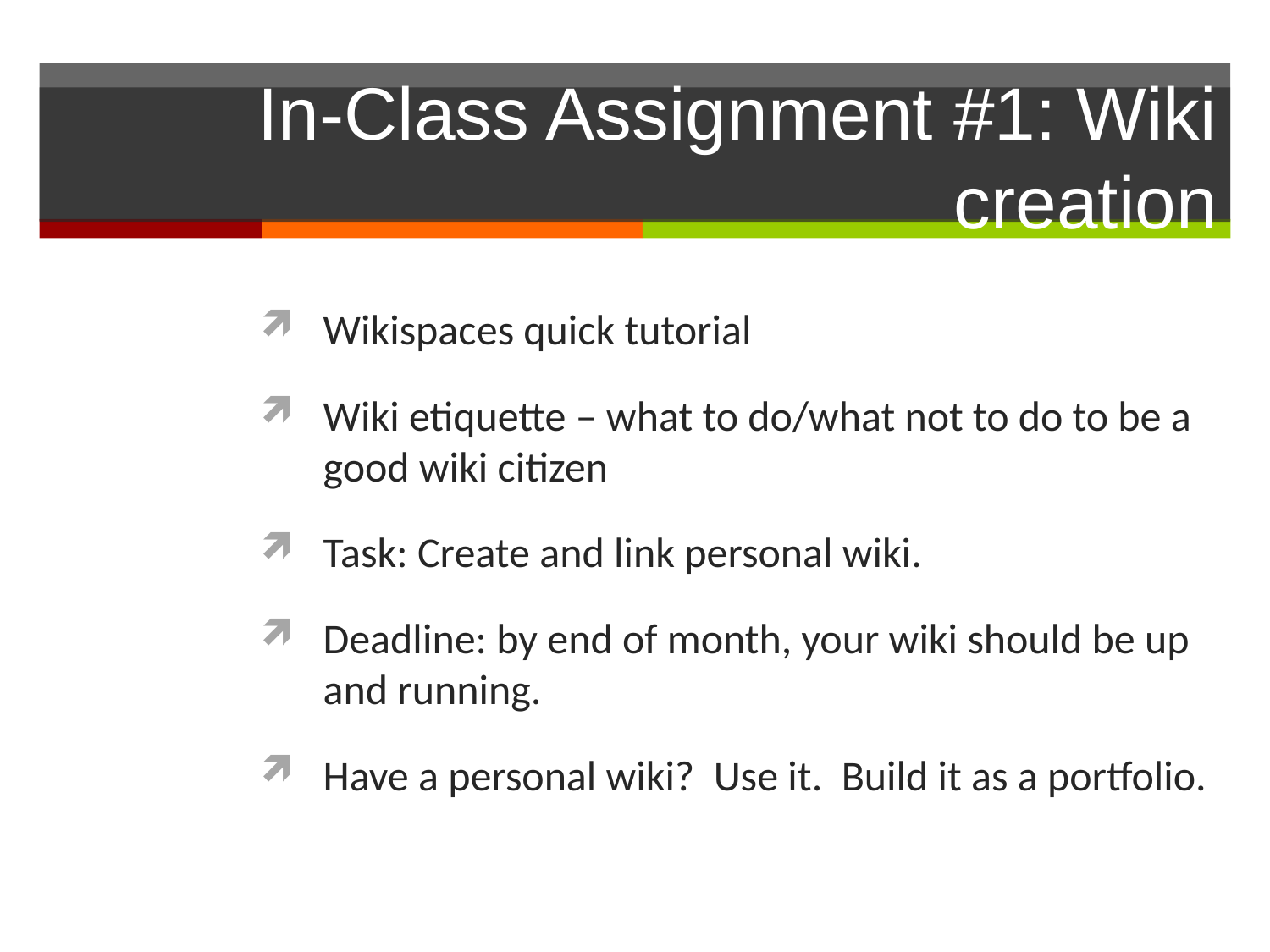

# In-Class Assignment #1: Wiki creation
Wikispaces quick tutorial
Wiki etiquette – what to do/what not to do to be a good wiki citizen
Task: Create and link personal wiki.
Deadline: by end of month, your wiki should be up and running.
Have a personal wiki?  Use it.  Build it as a portfolio.